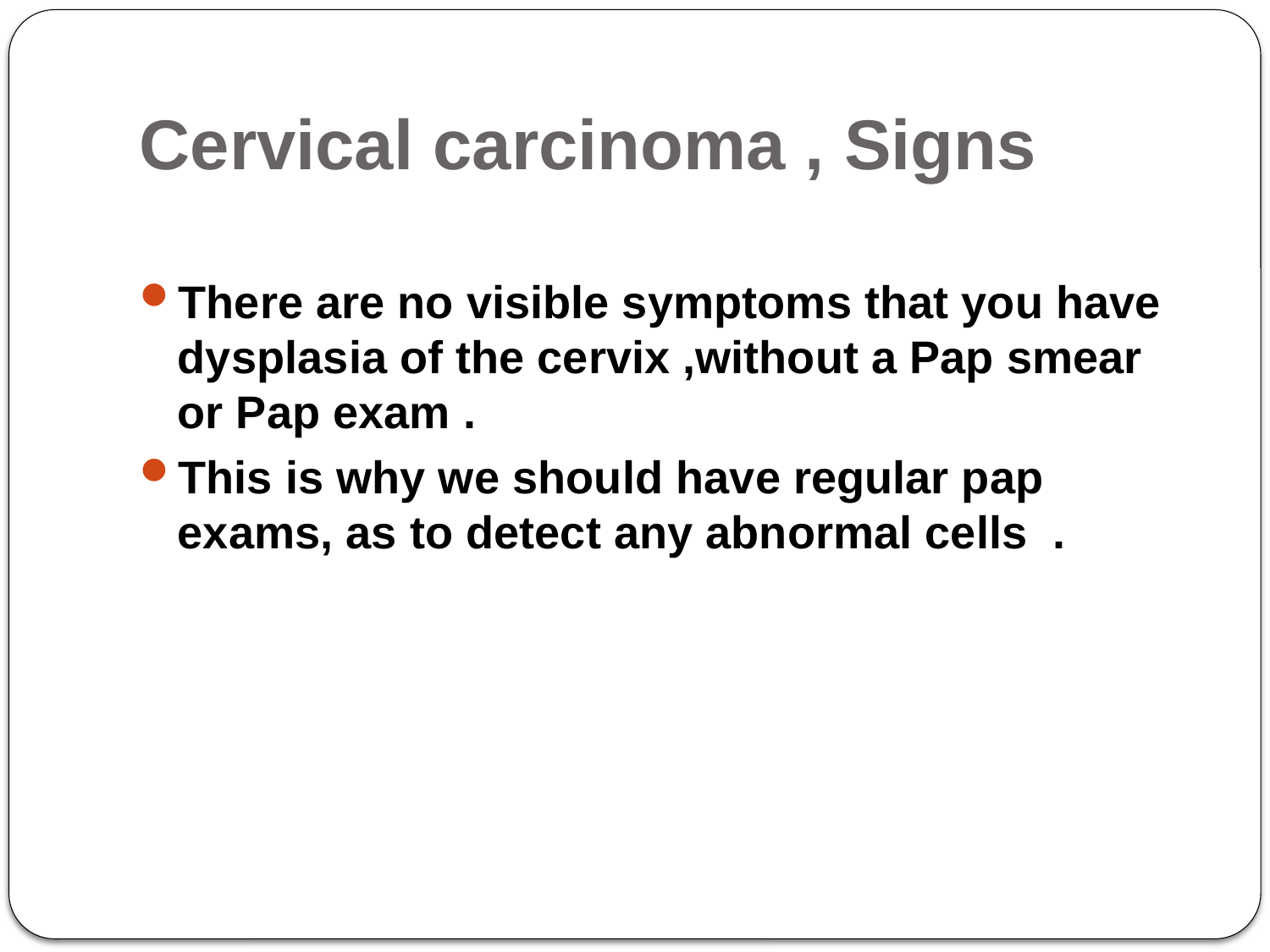

# Cervical carcinoma , Signs

There are no visible symptoms that you have dysplasia of the cervix ,without a Pap smear or Pap exam .
This is why we should have regular pap exams, as to detect any abnormal cells  .